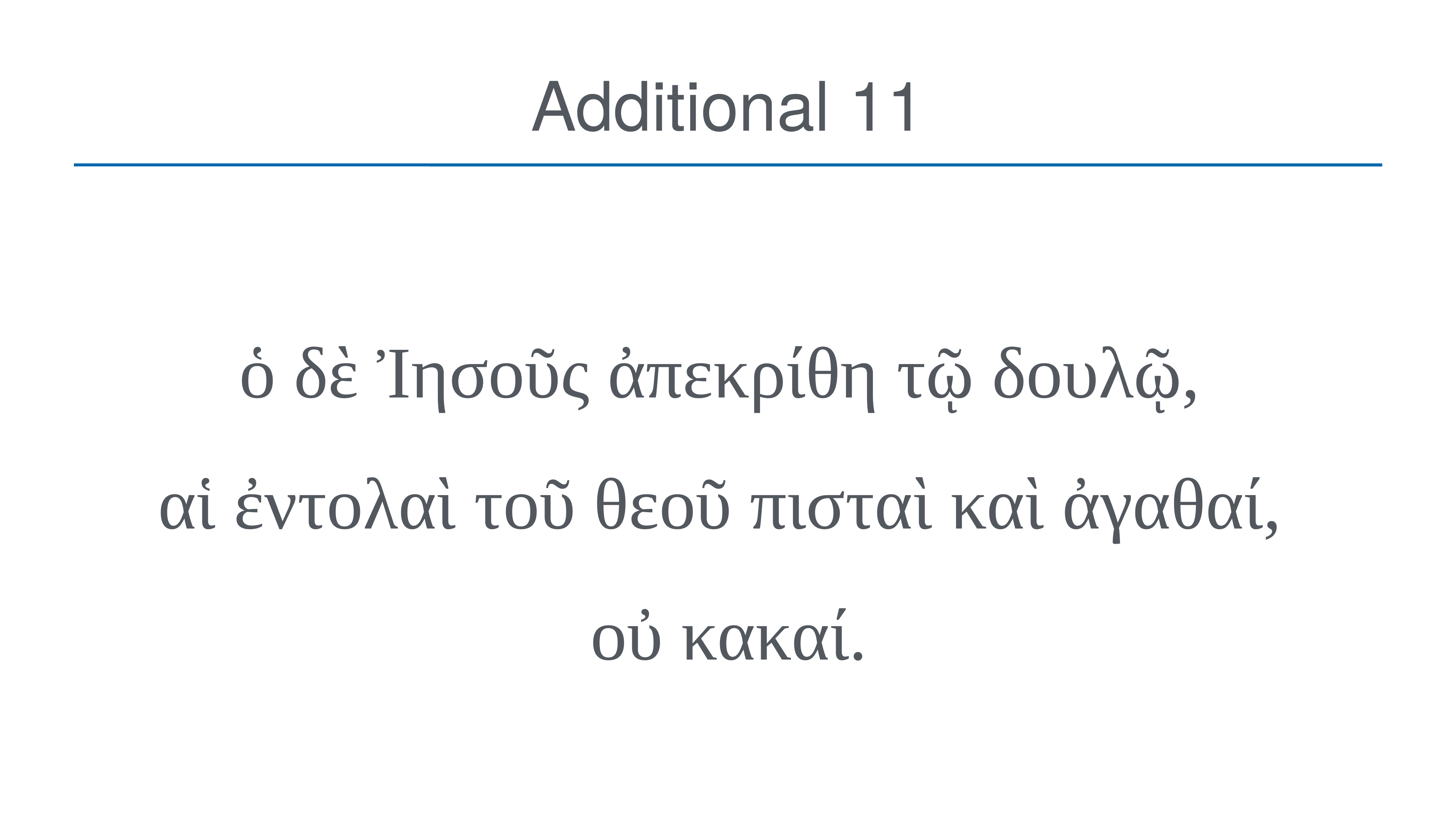

# Additional 11
ὁ δὲ Ἰησοῦς ἀπεκρίθη τῷ δουλῷ,
αἱ ἐντολαὶ τοῦ θεοῦ πισταὶ καὶ ἀγαθαί,
οὐ κακαί.